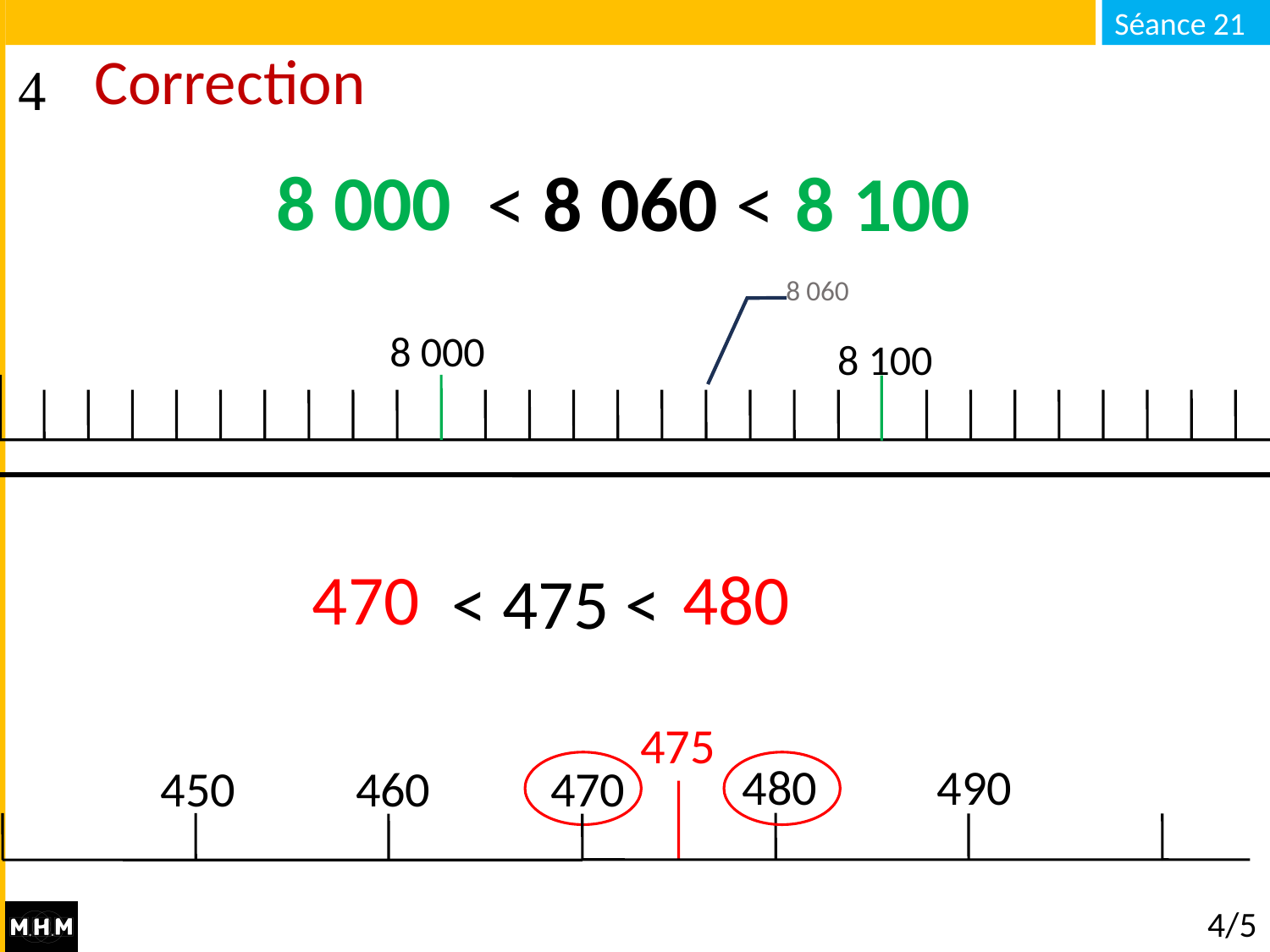

# Correction
8 000
… < 8 060 < …
8 100
8 060
8 000
8 100

470
480
… < 475 < …
475
480
490
450
460
470

4/5